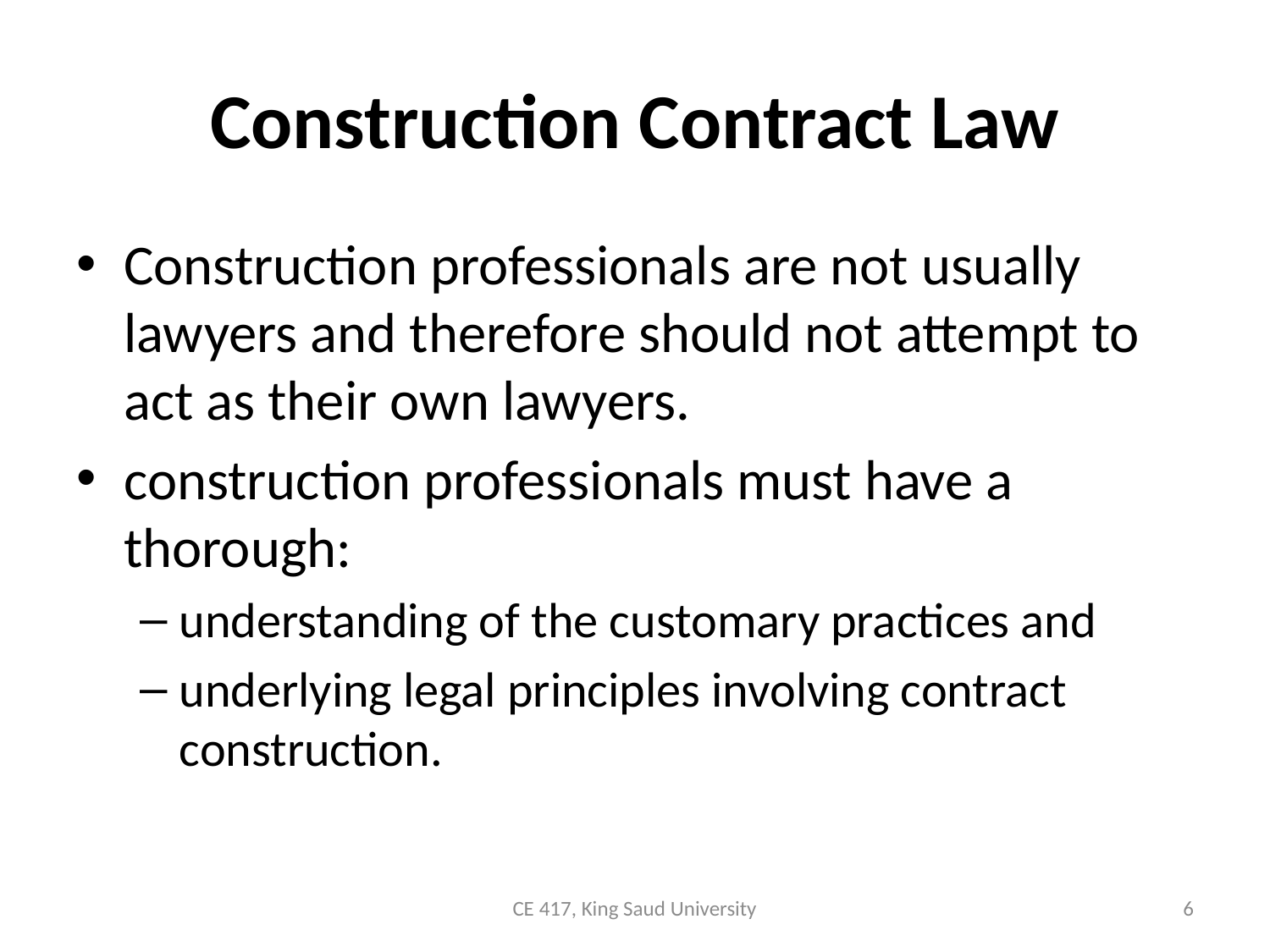

# Construction Contract Law
Construction professionals are not usually lawyers and therefore should not attempt to act as their own lawyers.
construction professionals must have a thorough:
understanding of the customary practices and
underlying legal principles involving contract construction.
CE 417, King Saud University
6